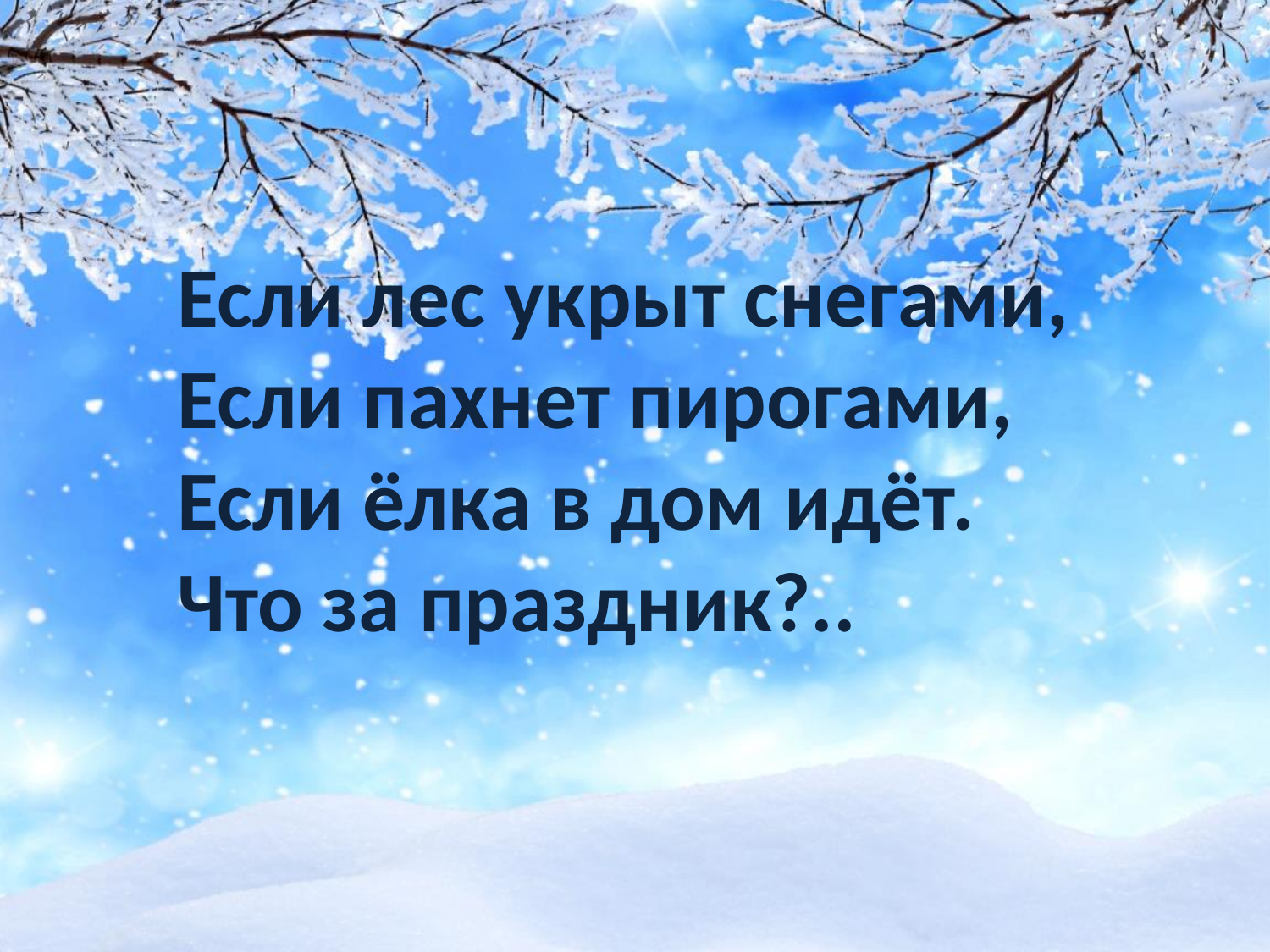

Если лес укрыт снегами,
Если пахнет пирогами,
Если ёлка в дом идёт.
Что за праздник?..